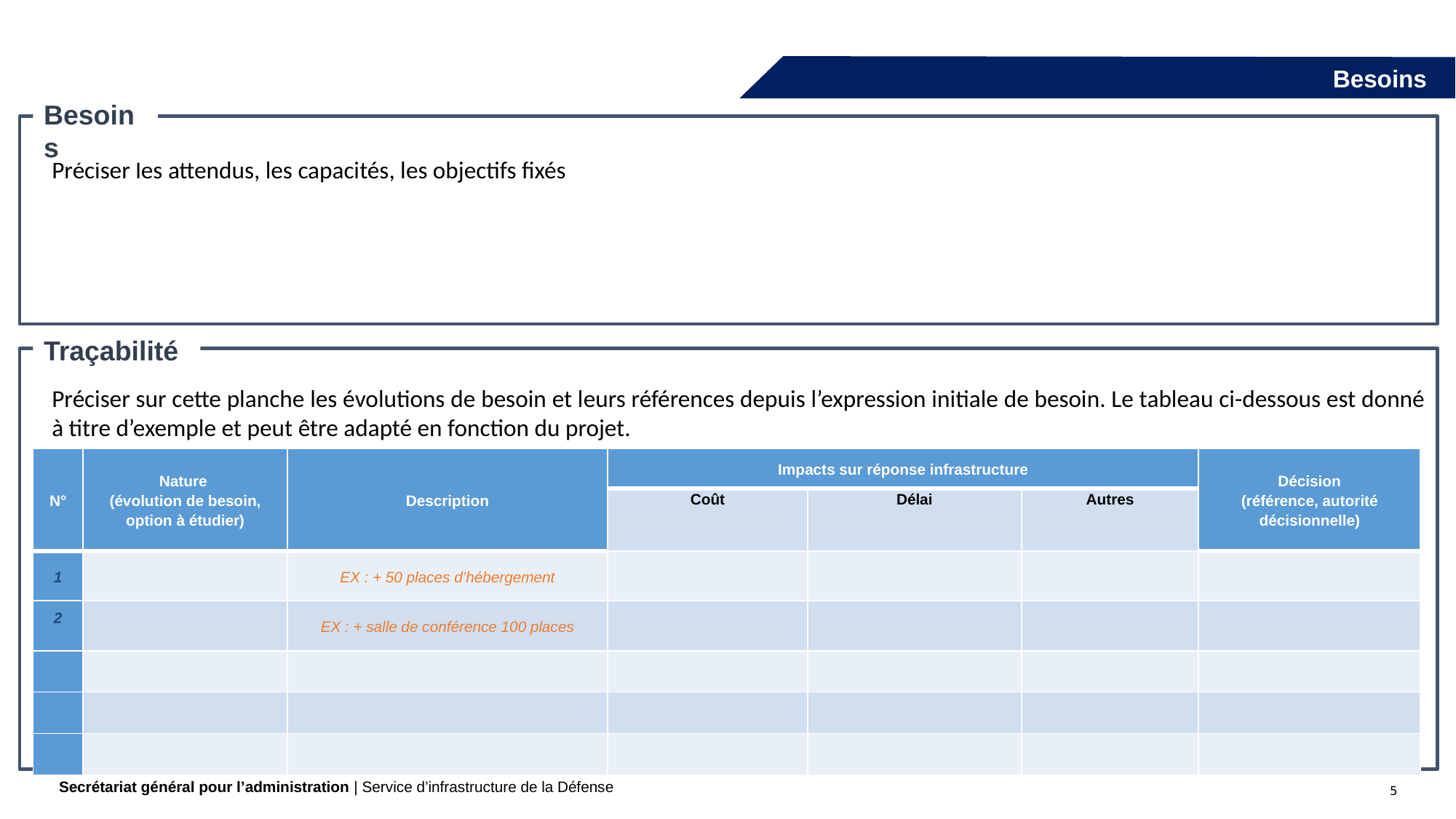

Besoins
Besoins

Préciser les attendus, les capacités, les objectifs fixés
Traçabilité

Préciser sur cette planche les évolutions de besoin et leurs références depuis l’expression initiale de besoin. Le tableau ci-dessous est donné à titre d’exemple et peut être adapté en fonction du projet.
| N° | Nature (évolution de besoin, option à étudier) | Description | Impacts sur réponse infrastructure |  |  | Décision (référence, autorité décisionnelle) |
| --- | --- | --- | --- | --- | --- | --- |
|  |  |  | Coût | Délai | Autres |  |
| 1 |  | EX : + 50 places d’hébergement |  |  |  |  |
| 2 |  | EX : + salle de conférence 100 places |  |  |  |  |
|  |  |  |  |  |  |  |
|  |  |  |  |  |  |  |
|  |  |  |  |  |  |  |
5